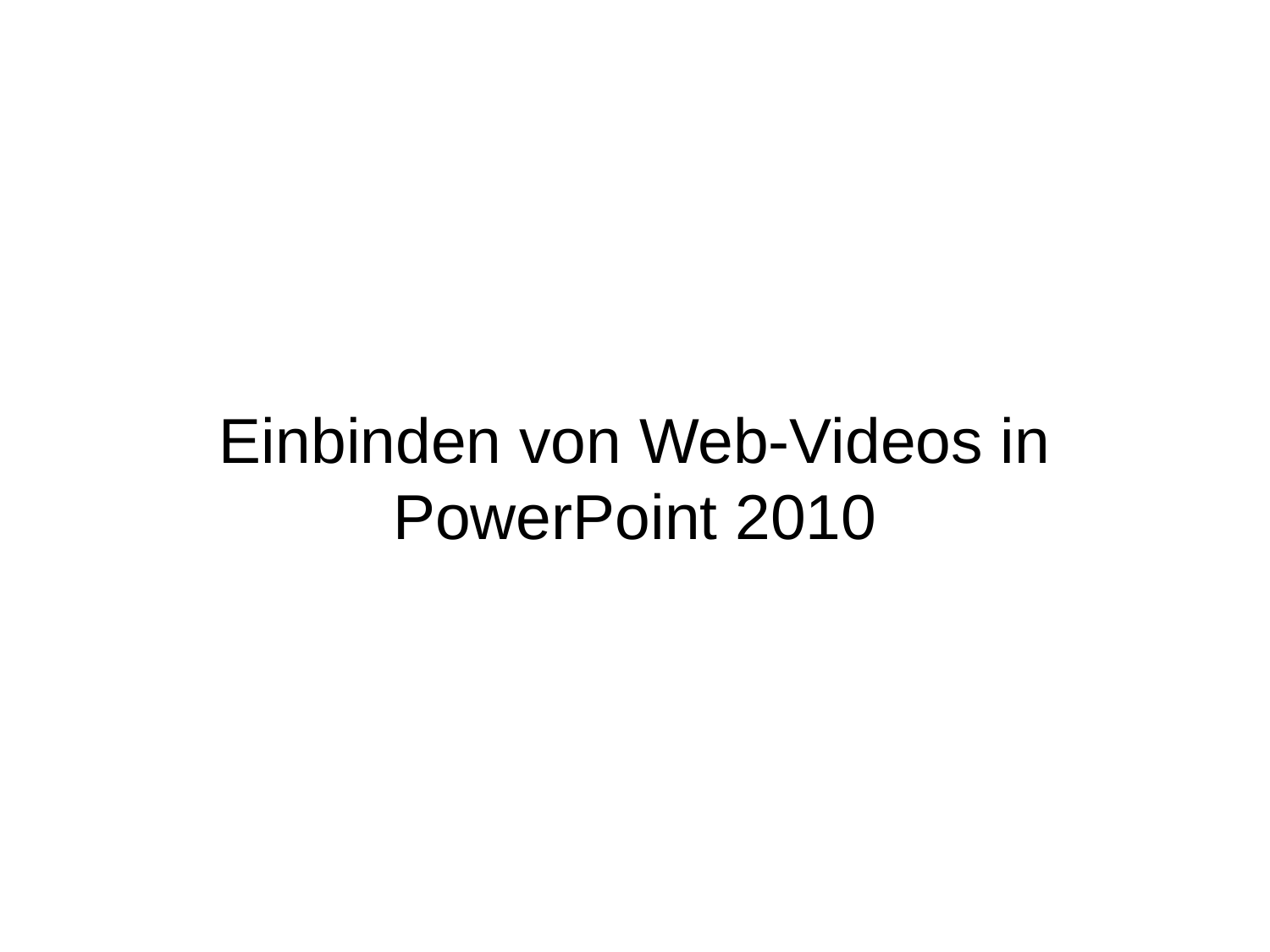

# Einbinden von Web-Videos in PowerPoint 2010